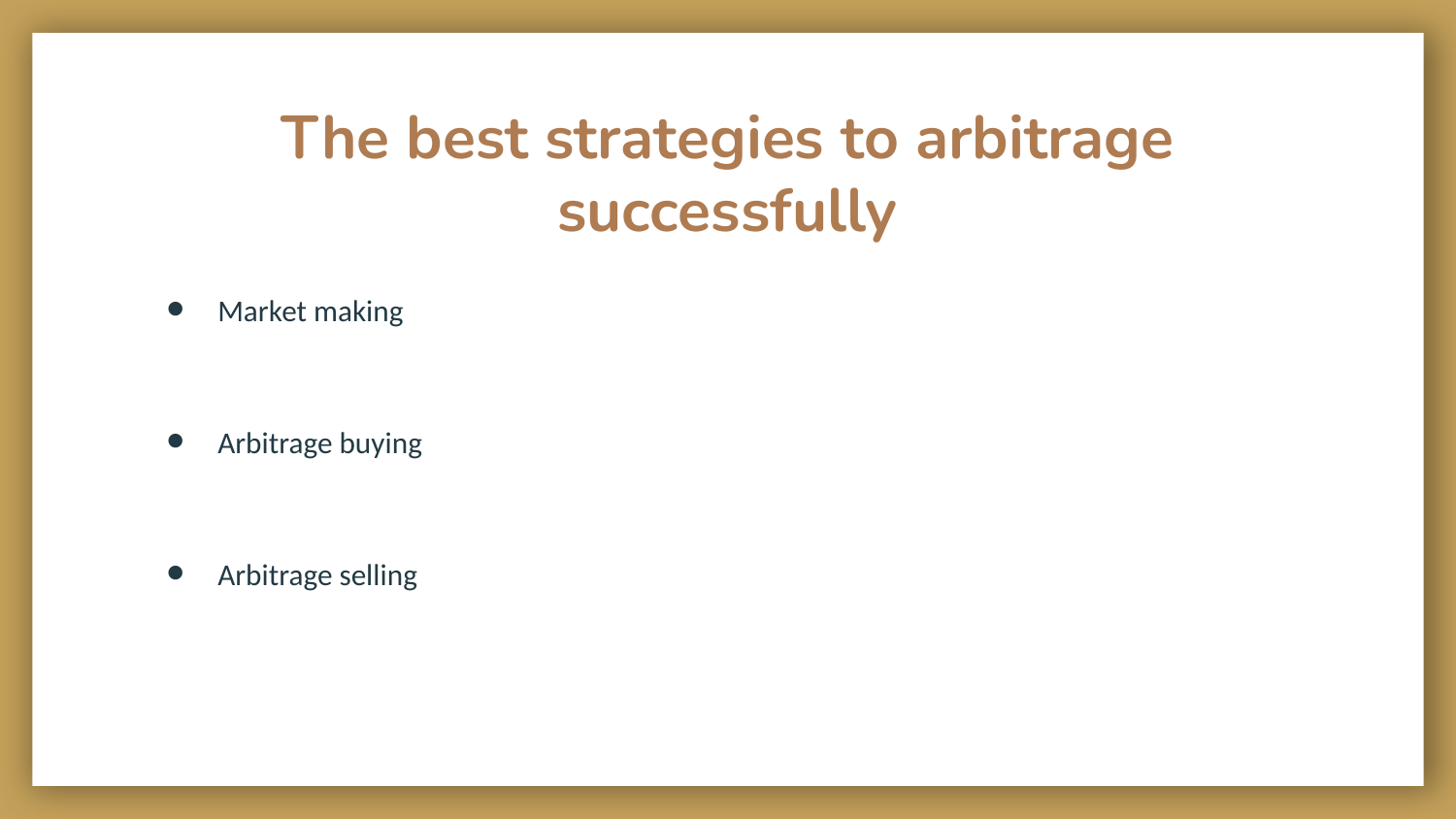

# The best strategies to arbitrage successfully
Market making

Arbitrage buying

Arbitrage selling